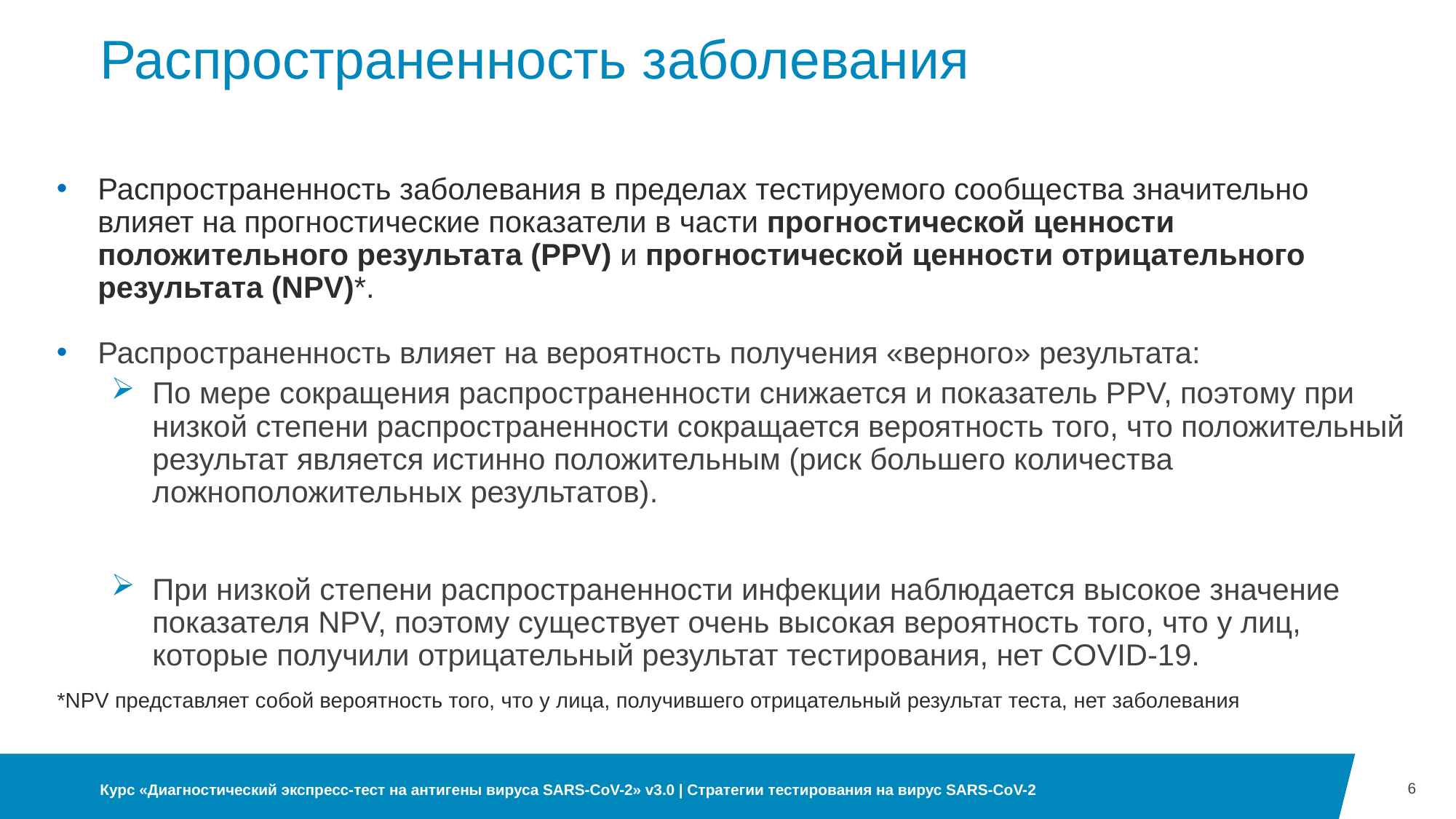

# Распространенность заболевания
Распространенность заболевания в пределах тестируемого сообщества значительно влияет на прогностические показатели в части прогностической ценности положительного результата (PPV) и прогностической ценности отрицательного результата (NPV)*.

Распространенность влияет на вероятность получения «верного» результата:
По мере сокращения распространенности снижается и показатель PPV, поэтому при низкой степени распространенности сокращается вероятность того, что положительный результат является истинно положительным (риск большего количества ложноположительных результатов).

При низкой степени распространенности инфекции наблюдается высокое значение показателя NPV, поэтому существует очень высокая вероятность того, что у лиц, которые получили отрицательный результат тестирования, нет COVID-19.

*NPV представляет собой вероятность того, что у лица, получившего отрицательный результат теста, нет заболевания

6
Курс «Диагностический экспресс-тест на антигены вируса SARS-CoV-2» v3.0 | Стратегии тестирования на вирус SARS-CoV-2